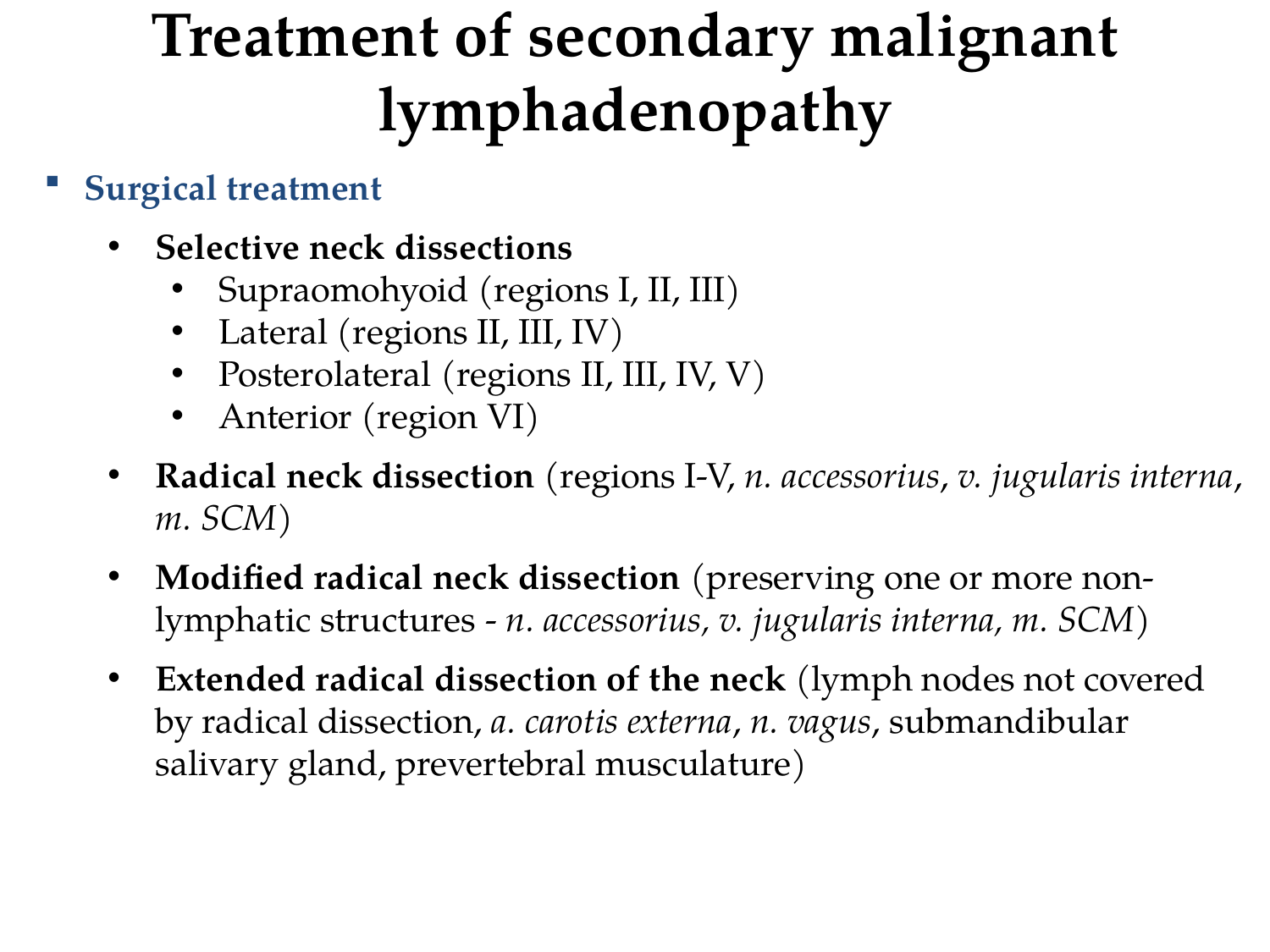

Treatment of secondary malignant lymphadenopathy
Surgical treatment

Selective neck dissections
Supraomohyoid (regions I, II, III)
Lateral (regions II, III, IV)
Posterolateral (regions II, III, IV, V)
Anterior (region VI)

Radical neck dissection (regions I-V, n. accessorius, v. jugularis interna, m. SCM)

Modified radical neck dissection (preserving one or more non-lymphatic structures - n. accessorius, v. jugularis interna, m. SCM)

Extended radical dissection of the neck (lymph nodes not covered by radical dissection, a. carotis externa, n. vagus, submandibular salivary gland, prevertebral musculature)